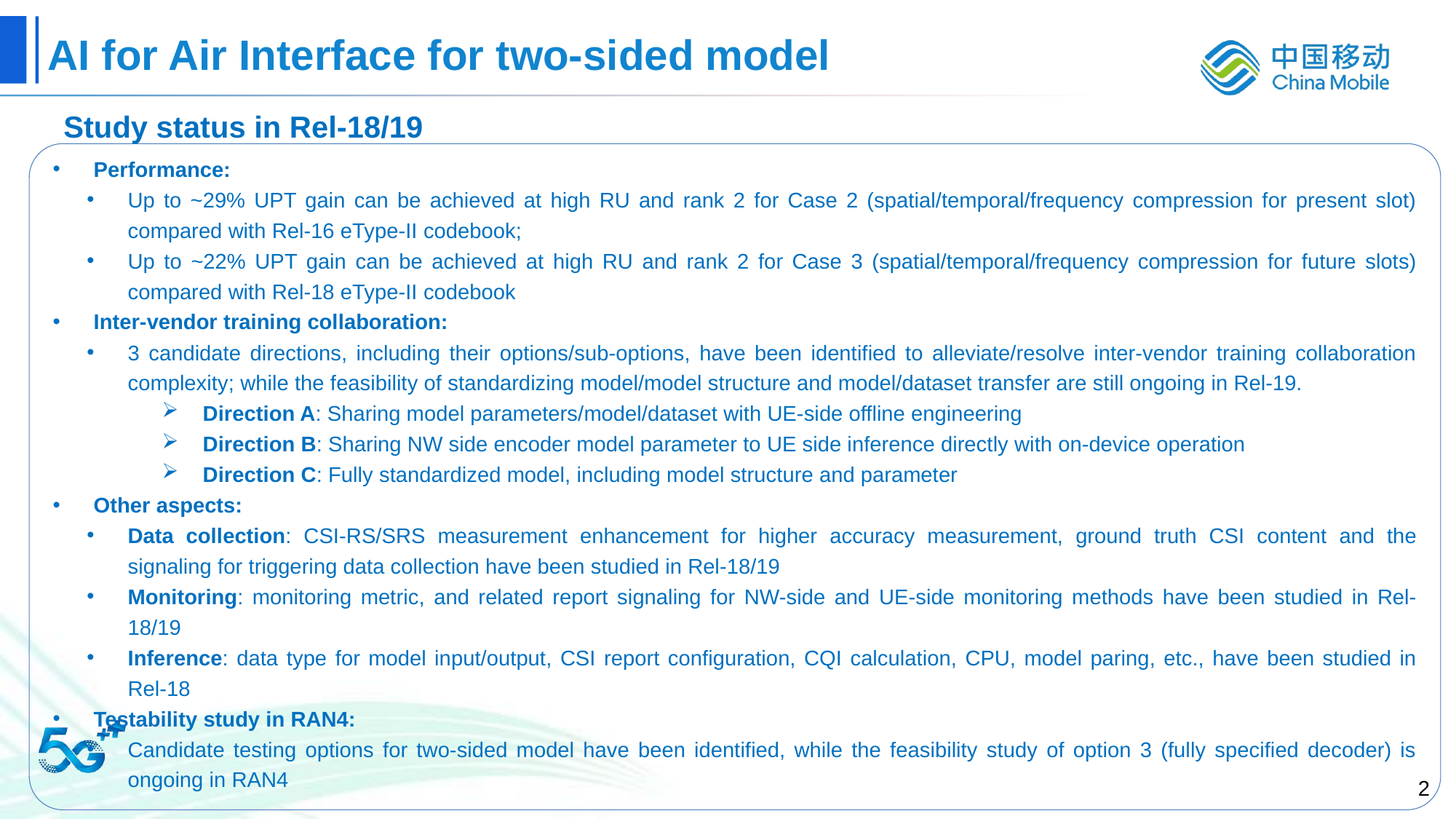

# AI for Air Interface for two-sided model
Study status in Rel-18/19

Performance:
Up to ~29% UPT gain can be achieved at high RU and rank 2 for Case 2 (spatial/temporal/frequency compression for present slot) compared with Rel-16 eType-II codebook;
Up to ~22% UPT gain can be achieved at high RU and rank 2 for Case 3 (spatial/temporal/frequency compression for future slots) compared with Rel-18 eType-II codebook
Inter-vendor training collaboration:
3 candidate directions, including their options/sub-options, have been identified to alleviate/resolve inter-vendor training collaboration complexity; while the feasibility of standardizing model/model structure and model/dataset transfer are still ongoing in Rel-19.
Direction A: Sharing model parameters/model/dataset with UE-side offline engineering
Direction B: Sharing NW side encoder model parameter to UE side inference directly with on-device operation
Direction C: Fully standardized model, including model structure and parameter
Other aspects:
Data collection: CSI-RS/SRS measurement enhancement for higher accuracy measurement, ground truth CSI content and the signaling for triggering data collection have been studied in Rel-18/19
Monitoring: monitoring metric, and related report signaling for NW-side and UE-side monitoring methods have been studied in Rel-18/19
Inference: data type for model input/output, CSI report configuration, CQI calculation, CPU, model paring, etc., have been studied in Rel-18
Testability study in RAN4:
Candidate testing options for two-sided model have been identified, while the feasibility study of option 3 (fully specified decoder) is ongoing in RAN4

The study on feasibility of standardizing model/model structure and model/dataset transfer are ongoing in Rel-19
The LCM procedure for CSI compression can lay the framework for two-sided model use case in 6G